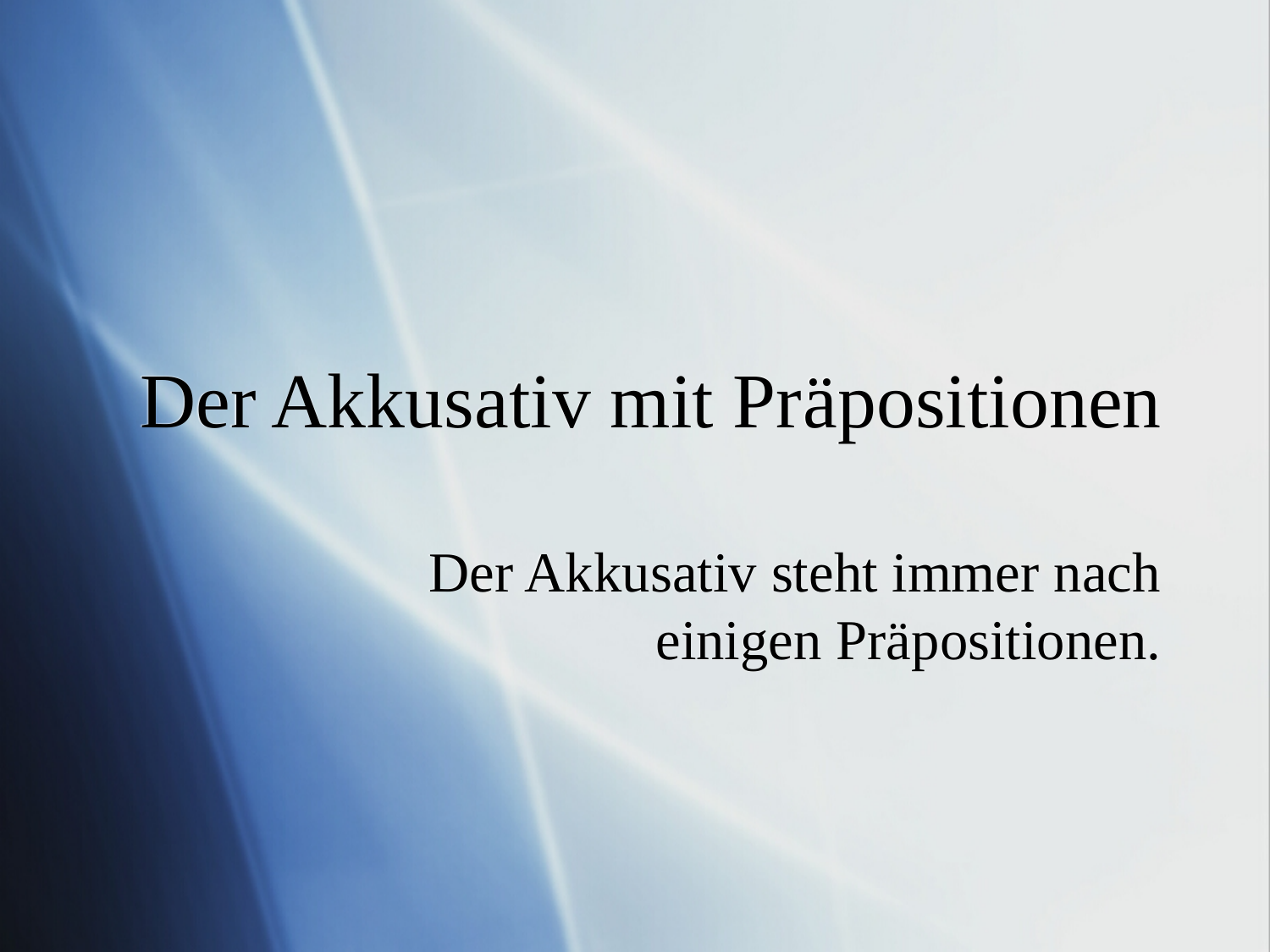

# Der Akkusativ mit Präpositionen
Der Akkusativ steht immer nach einigen Präpositionen.